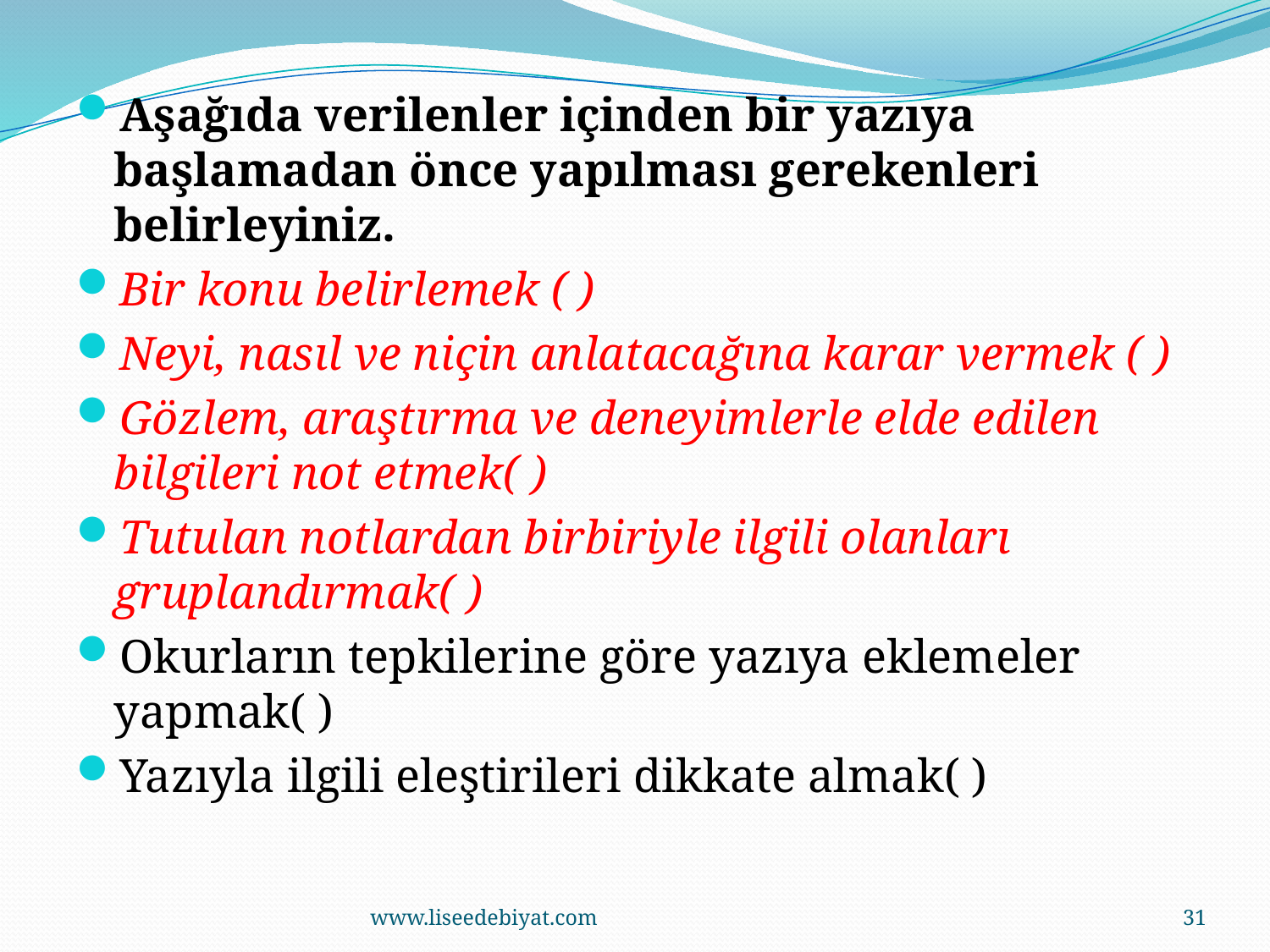

Aşağıda verilenler içinden bir yazıya başlamadan önce yapılması gerekenleri belirleyiniz.
Bir konu belirlemek ( )
Neyi, nasıl ve niçin anlatacağına karar vermek ( )
Gözlem, araştırma ve deneyimlerle elde edilen bilgileri not etmek( )
Tutulan notlardan birbiriyle ilgili olanları gruplandırmak( )
Okurların tepkilerine göre yazıya eklemeler yapmak( )
Yazıyla ilgili eleştirileri dikkate almak( )

www.liseedebiyat.com
31